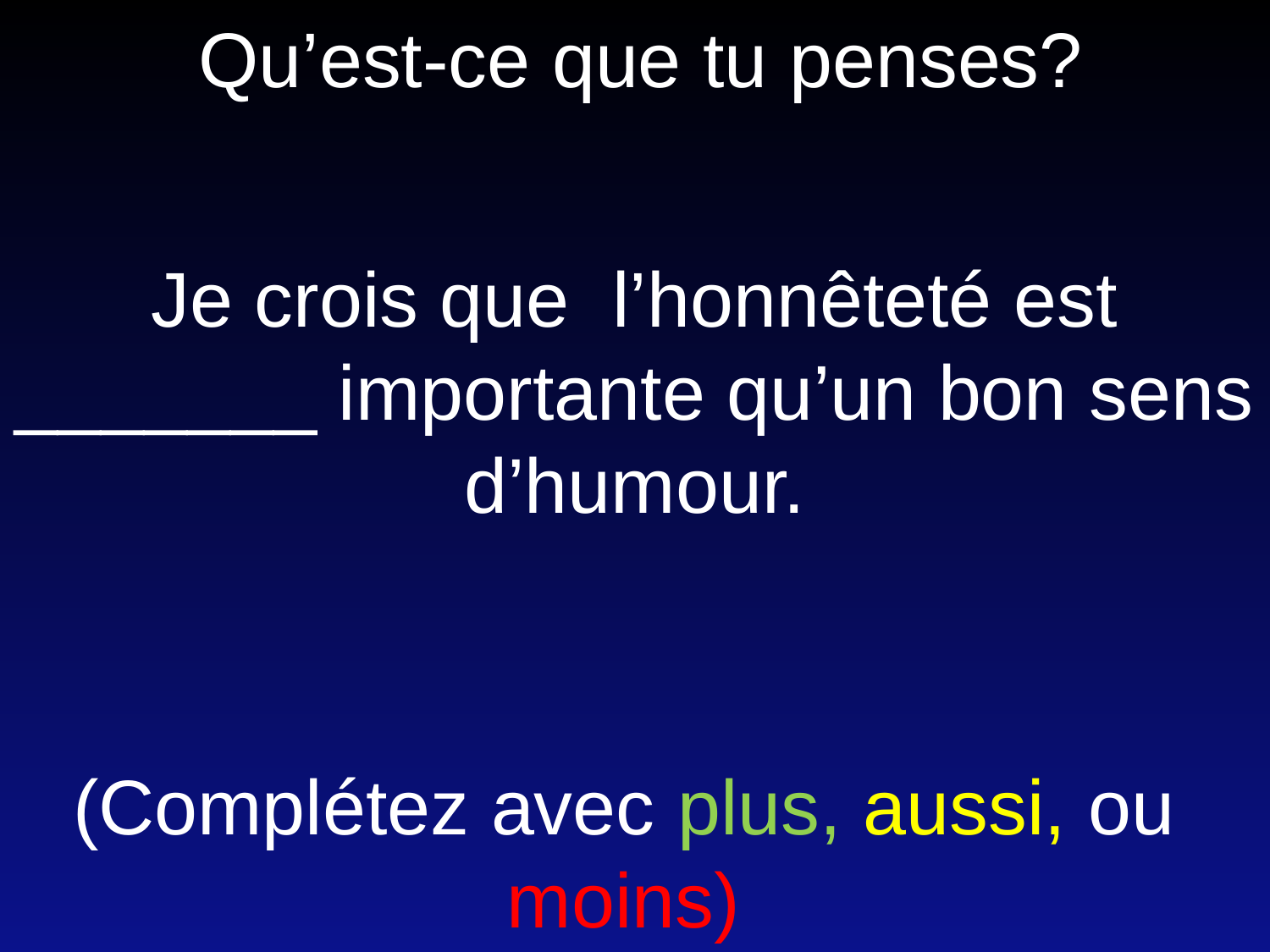

Qu’est-ce que tu penses?
Je crois que  l’honnêteté est _______ importante qu’un bon sens d’humour.
(Complétez avec plus, aussi, ou moins)